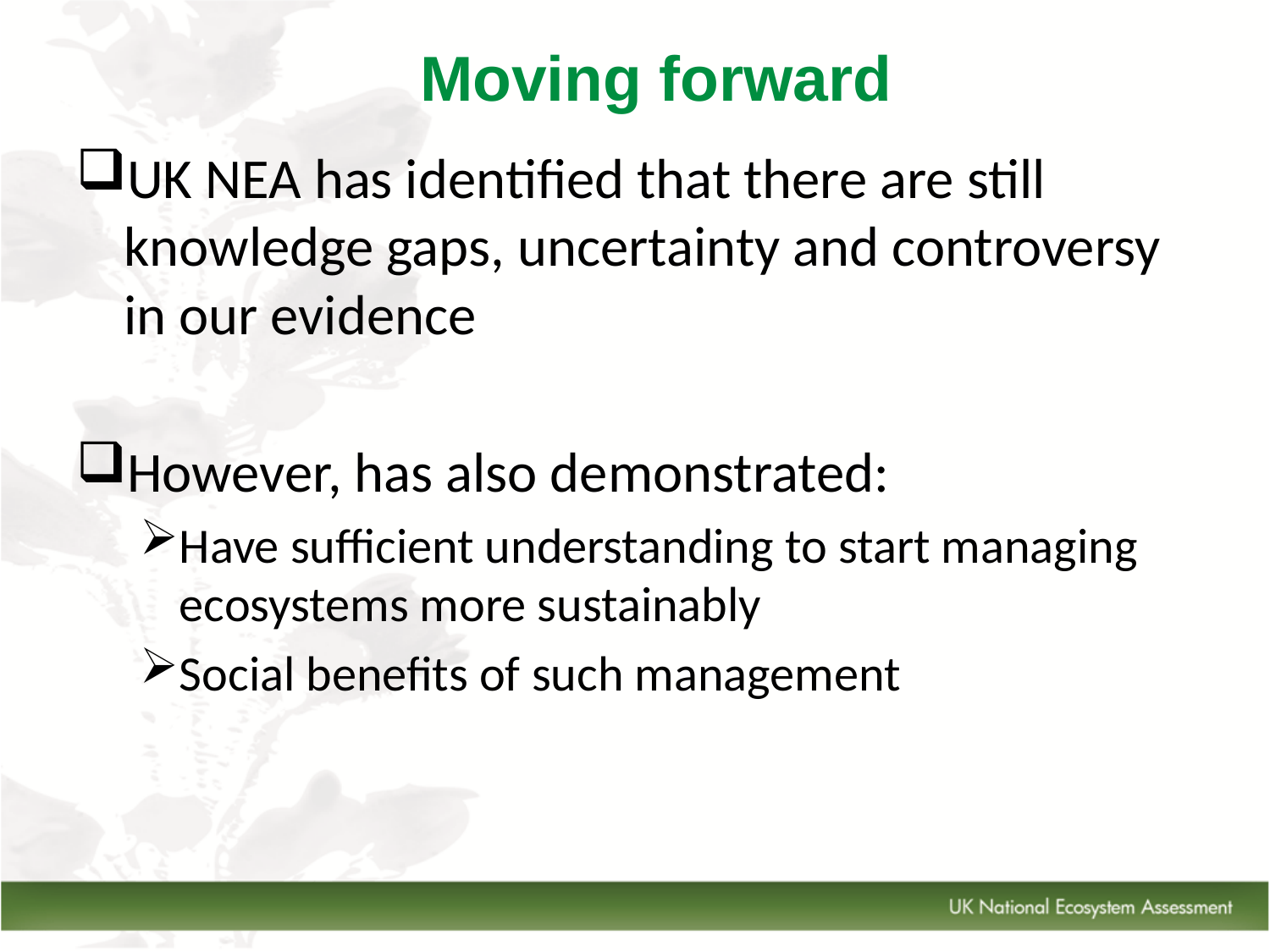

Moving forward
UK NEA has identified that there are still knowledge gaps, uncertainty and controversy in our evidence

However, has also demonstrated:
Have sufficient understanding to start managing ecosystems more sustainably
Social benefits of such management